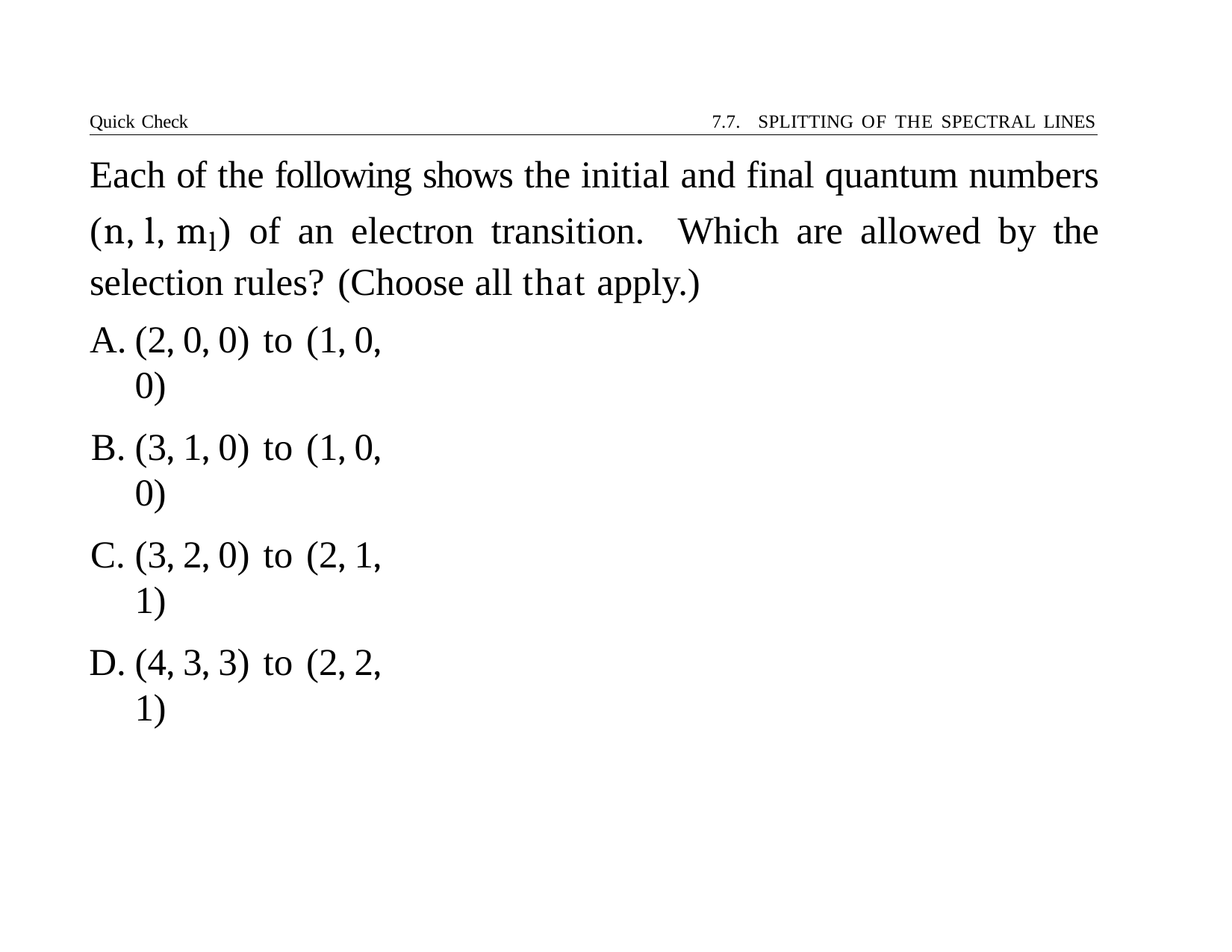

Quick Check	7.7.  SPLITTING OF THE SPECTRAL LINES

# Each of the following shows the initial and final quantum numbers (n, l, ml) of an electron transition.  Which are allowed by the selection rules? (Choose all that apply.)
(2, 0, 0) to (1, 0, 0)
(3, 1, 0) to (1, 0, 0)
(3, 2, 0) to (2, 1, 1)
(4, 3, 3) to (2, 2, 1)